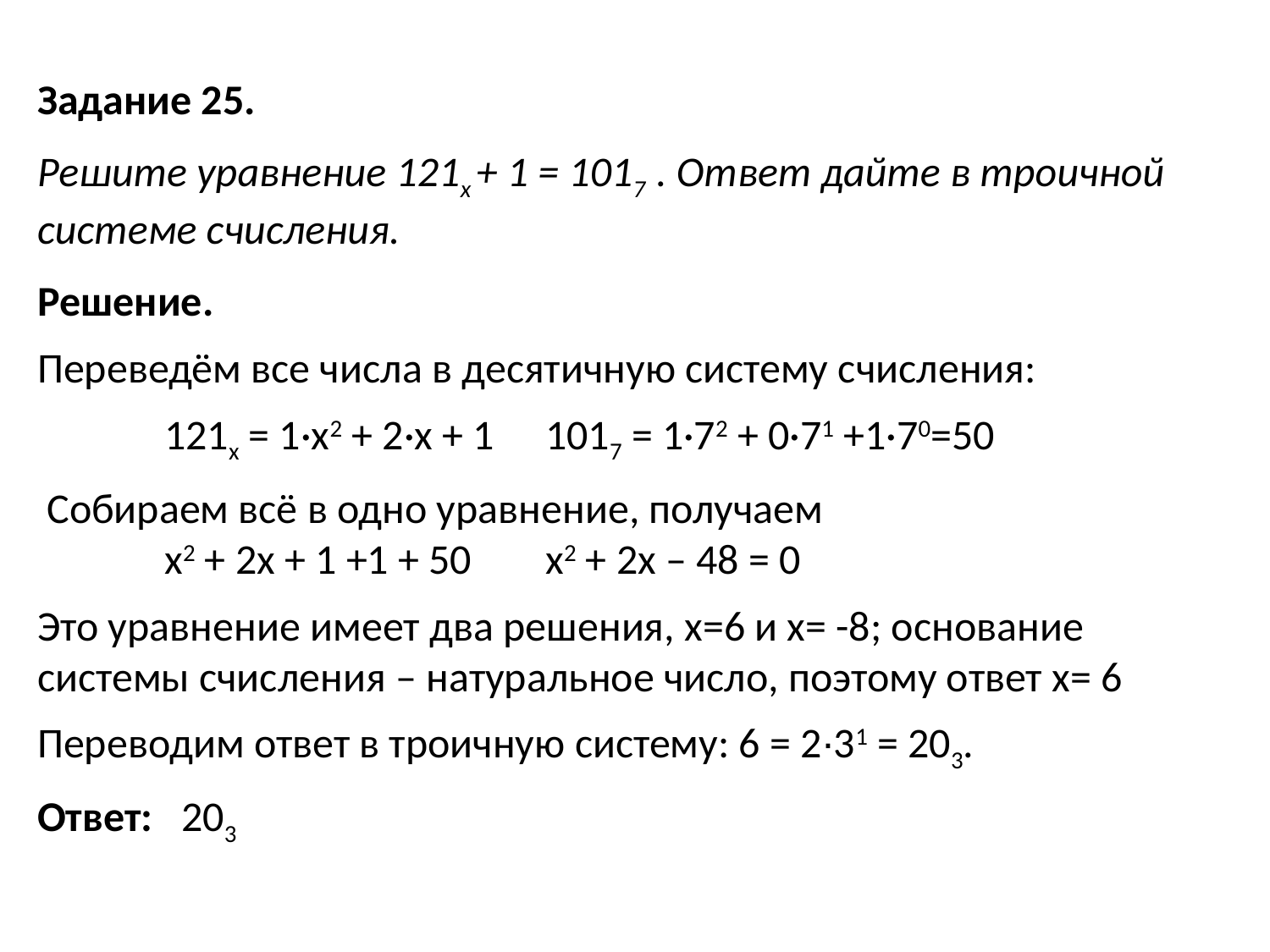

Задание 25.
Решите уравнение 121x + 1 = 1017  . Ответ дайте в троичной системе счисления.
Решение.
Переведём все числа в десятичную систему счисления:
	121х = 1·х2 + 2·х + 1	1017 = 1·72 + 0·71 +1·70=50
 Собираем всё в одно уравнение, получаем
	х2 + 2х + 1 +1 + 50	х2 + 2х – 48 = 0
Это уравнение имеет два решения, х=6 и х= -8; основание системы счисления – натуральное число, поэтому ответ х= 6
Переводим ответ в троичную систему: 6 = 2∙31 = 203.
Ответ:   203